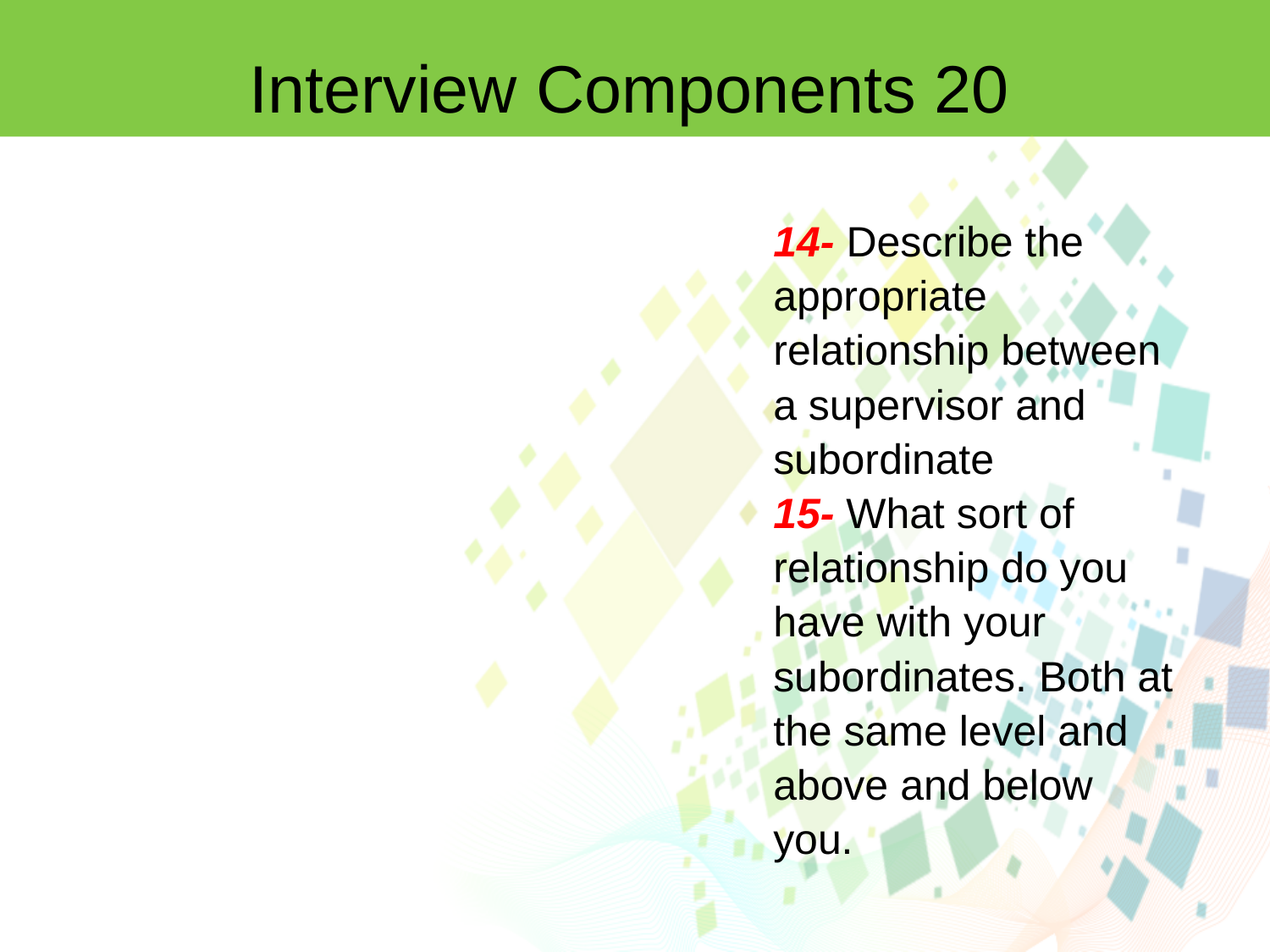

Interview Components 20
14- Describe the appropriate relationship between a supervisor and subordinate
15- What sort of relationship do you have with your subordinates. Both at the same level and above and below you.